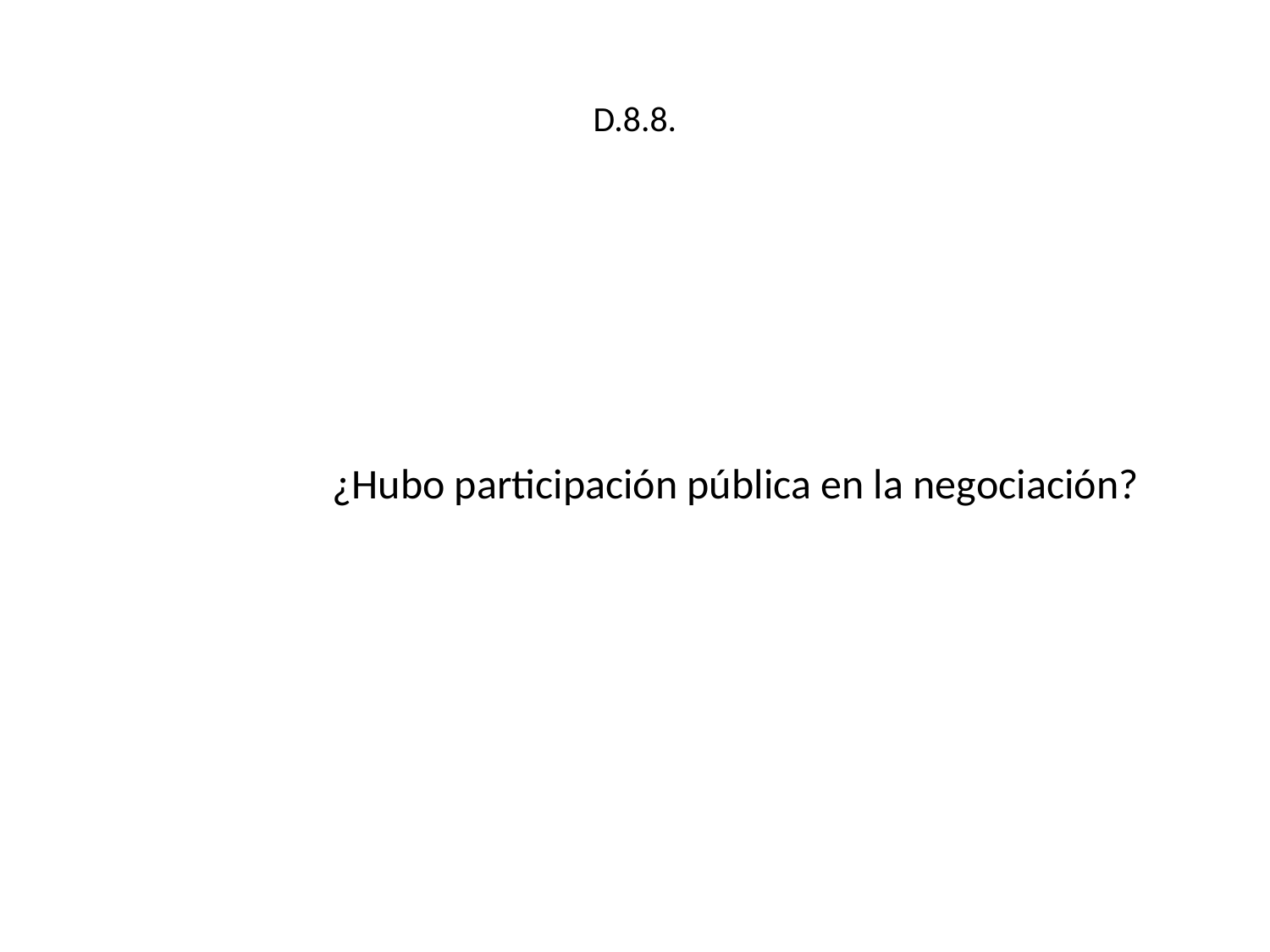

# D.8.8.

¿Hubo participación pública en la negociación?